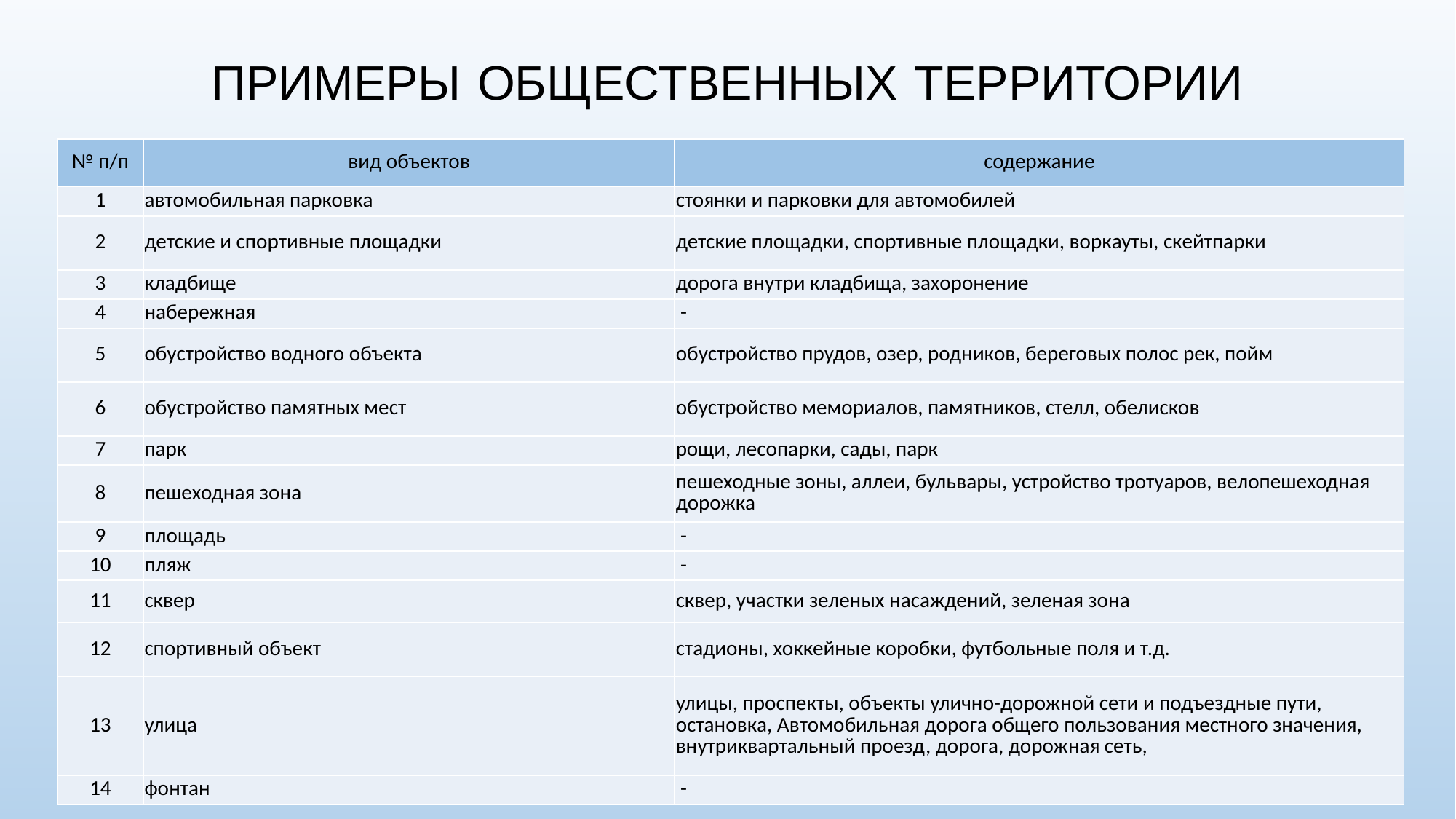

# ПРИМЕРЫ ОБЩЕСТВЕННЫХ ТЕРРИТОРИИ
| № п/п | вид объектов | содержание |
| --- | --- | --- |
| 1 | автомобильная парковка | стоянки и парковки для автомобилей |
| 2 | детские и спортивные площадки | детские площадки, спортивные площадки, воркауты, скейтпарки |
| 3 | кладбище | дорога внутри кладбища, захоронение |
| 4 | набережная | - |
| 5 | обустройство водного объекта | обустройство прудов, озер, родников, береговых полос рек, пойм |
| 6 | обустройство памятных мест | обустройство мемориалов, памятников, стелл, обелисков |
| 7 | парк | рощи, лесопарки, сады, парк |
| 8 | пешеходная зона | пешеходные зоны, аллеи, бульвары, устройство тротуаров, велопешеходная дорожка |
| 9 | площадь | - |
| 10 | пляж | - |
| 11 | сквер | сквер, участки зеленых насаждений, зеленая зона |
| 12 | спортивный объект | стадионы, хоккейные коробки, футбольные поля и т.д. |
| 13 | улица | улицы, проспекты, объекты улично-дорожной сети и подъездные пути, остановка, Автомобильная дорога общего пользования местного значения, внутриквартальный проезд, дорога, дорожная сеть, |
| 14 | фонтан | - |